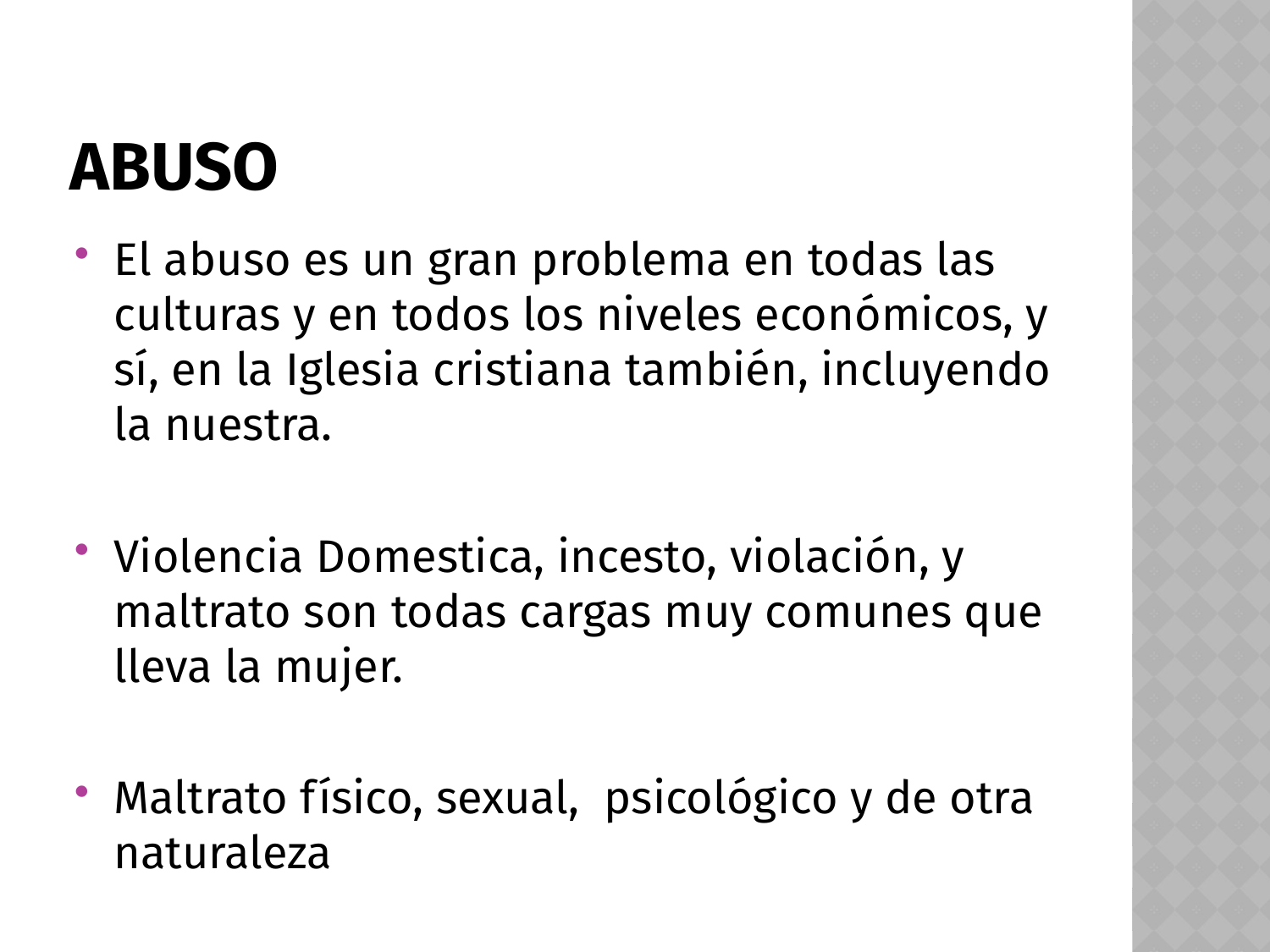

# ABUSO
El abuso es un gran problema en todas las culturas y en todos los niveles económicos, y sí, en la Iglesia cristiana también, incluyendo la nuestra.

Violencia Domestica, incesto, violación, y maltrato son todas cargas muy comunes que lleva la mujer.

Maltrato físico, sexual,  psicológico y de otra naturaleza